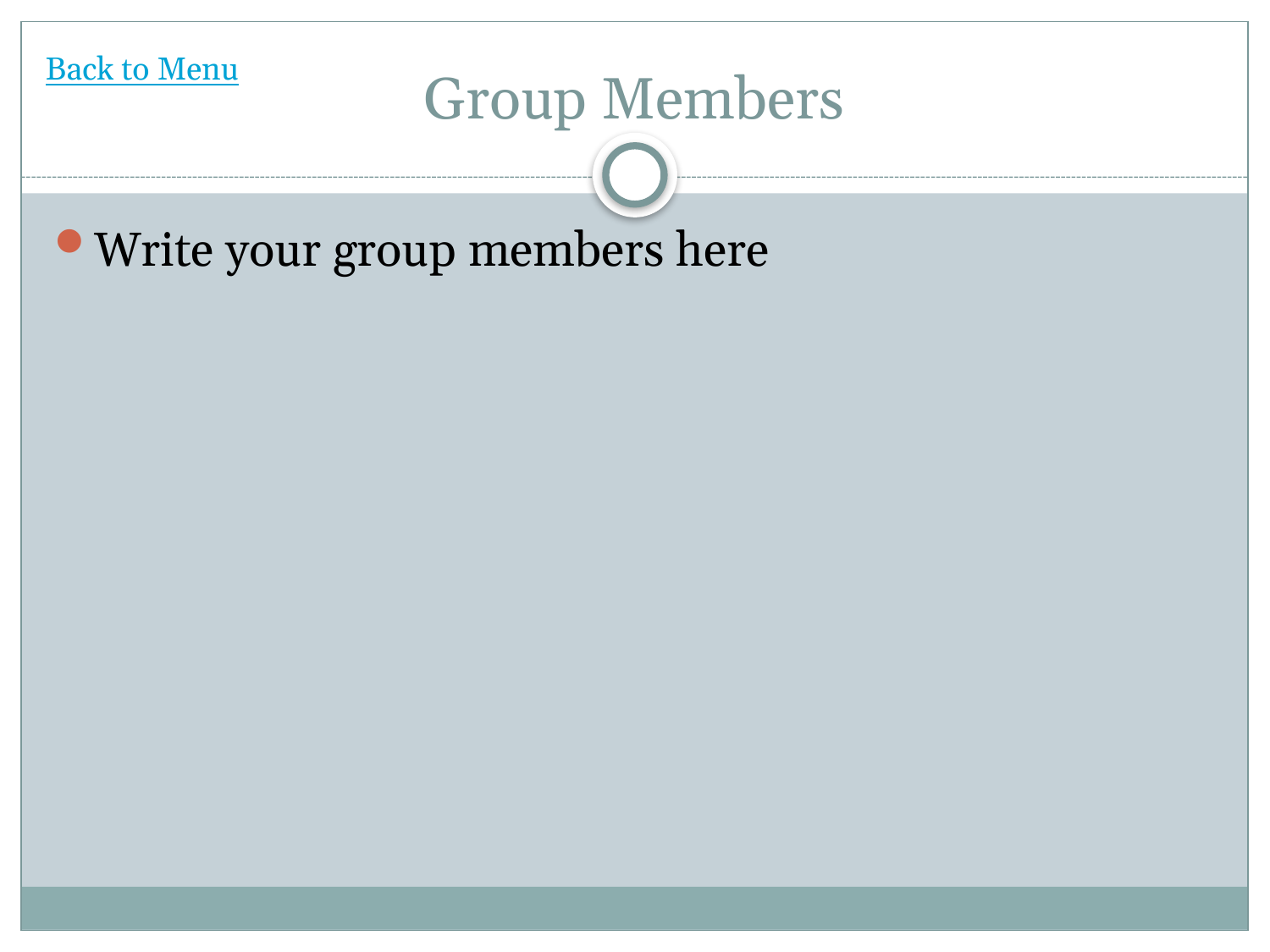

# Group Members
Back to Menu
Write your group members here